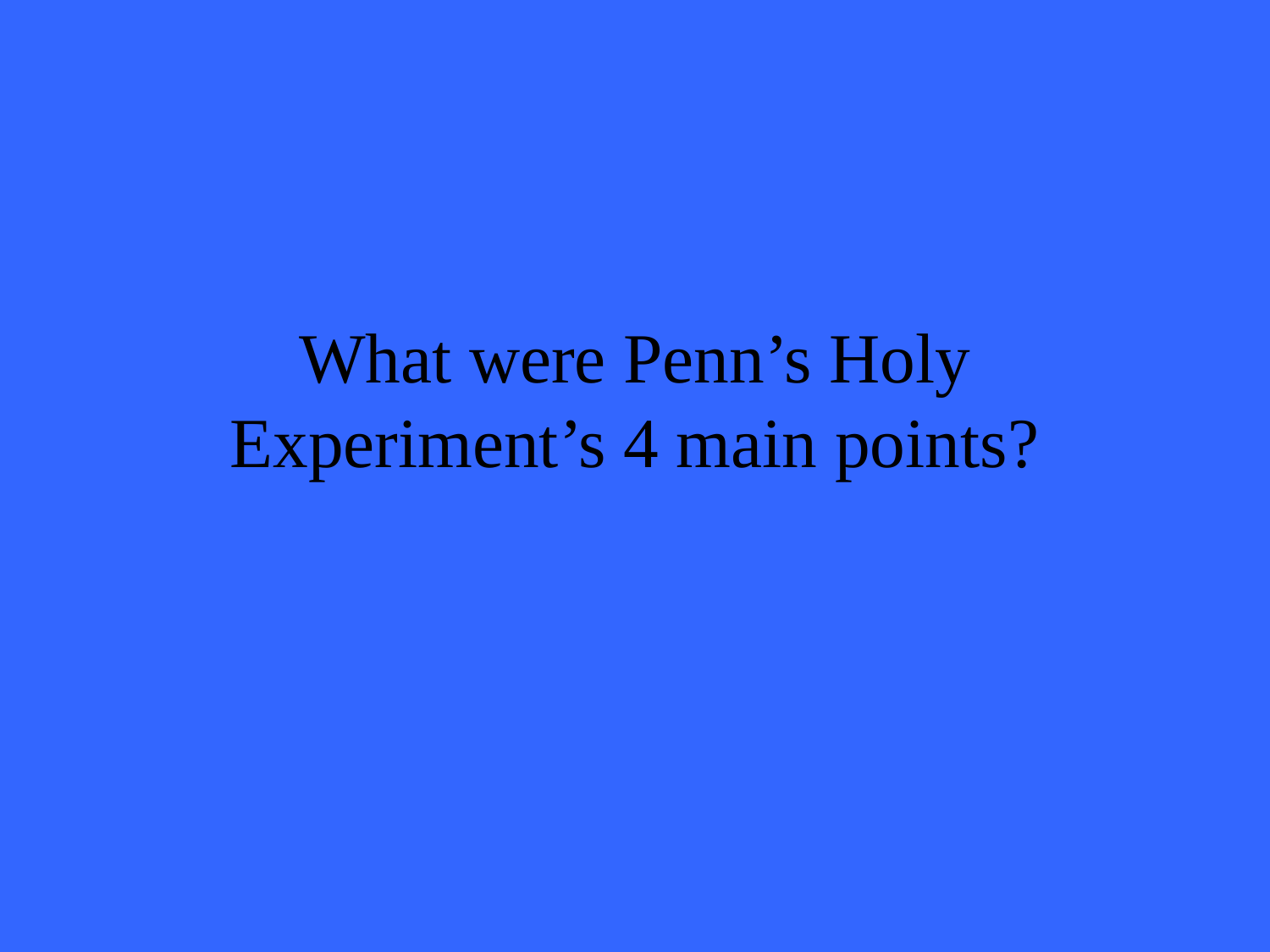

# What were Penn’s Holy Experiment’s 4 main points?